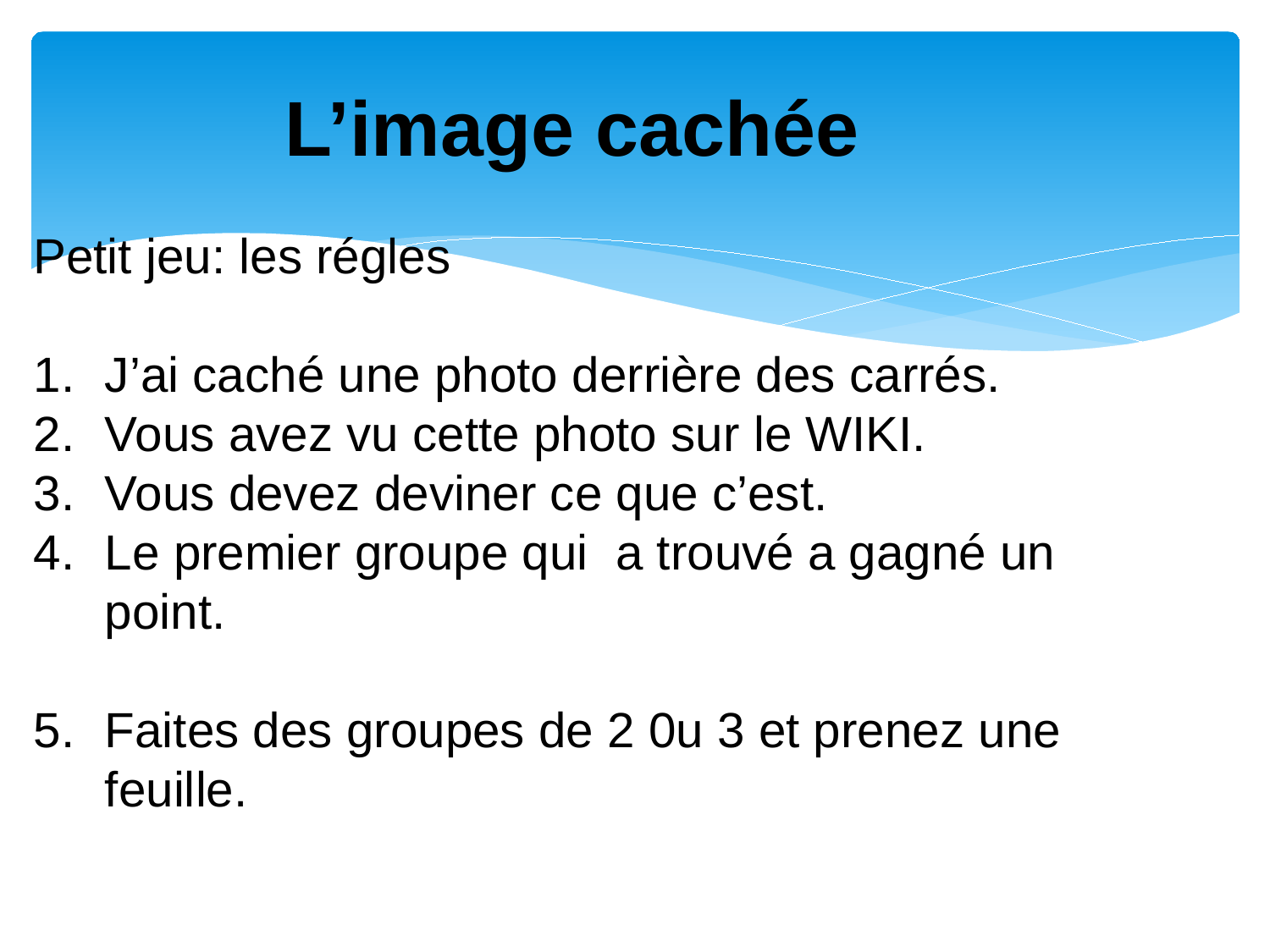

L’image cachée
Petit jeu: les régles

J’ai caché une photo derrière des carrés.
Vous avez vu cette photo sur le WIKI.
Vous devez deviner ce que c’est.
Le premier groupe qui  a trouvé a gagné un point.

Faites des groupes de 2 0u 3 et prenez une feuille.